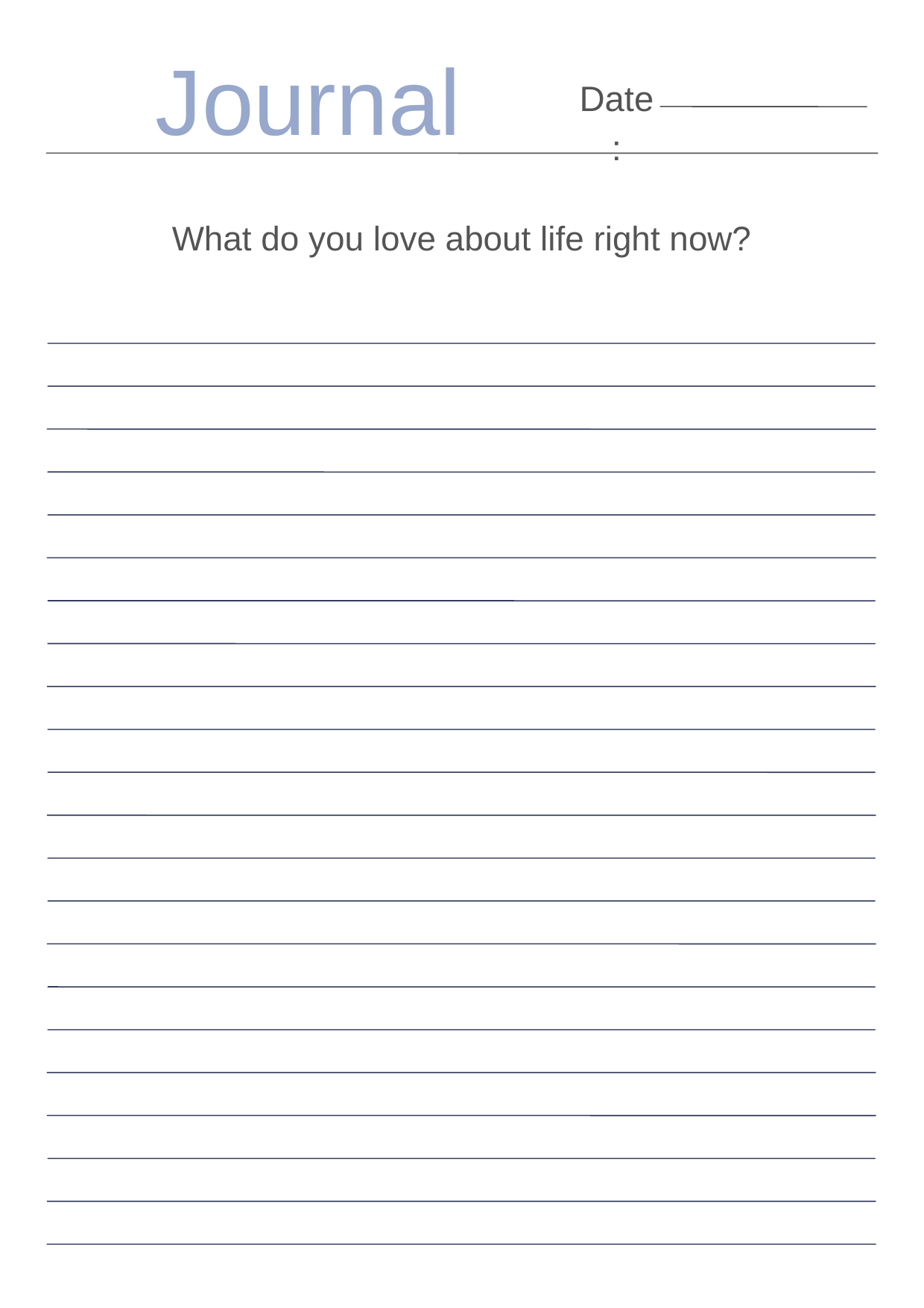

Journal
Date:

What do you love about life right now?